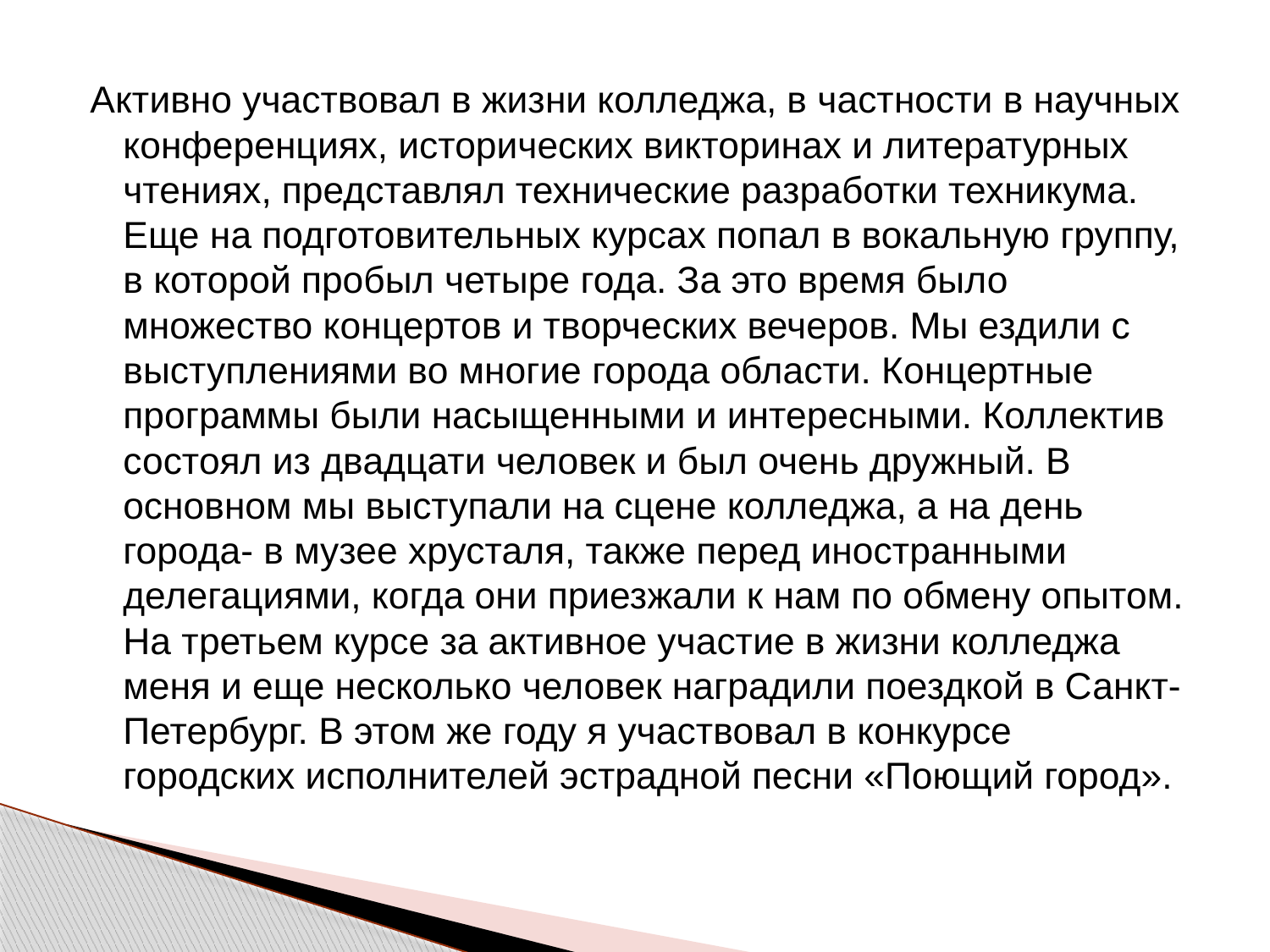

Активно участвовал в жизни колледжа, в частности в научных конференциях, исторических викторинах и литературных чтениях, представлял технические разработки техникума. Еще на подготовительных курсах попал в вокальную группу, в которой пробыл четыре года. За это время было множество концертов и творческих вечеров. Мы ездили с выступлениями во многие города области. Концертные программы были насыщенными и интересными. Коллектив состоял из двадцати человек и был очень дружный. В основном мы выступали на сцене колледжа, а на день города- в музее хрусталя, также перед иностранными делегациями, когда они приезжали к нам по обмену опытом. На третьем курсе за активное участие в жизни колледжа меня и еще несколько человек наградили поездкой в Санкт-Петербург. В этом же году я участвовал в конкурсе городских исполнителей эстрадной песни «Поющий город».